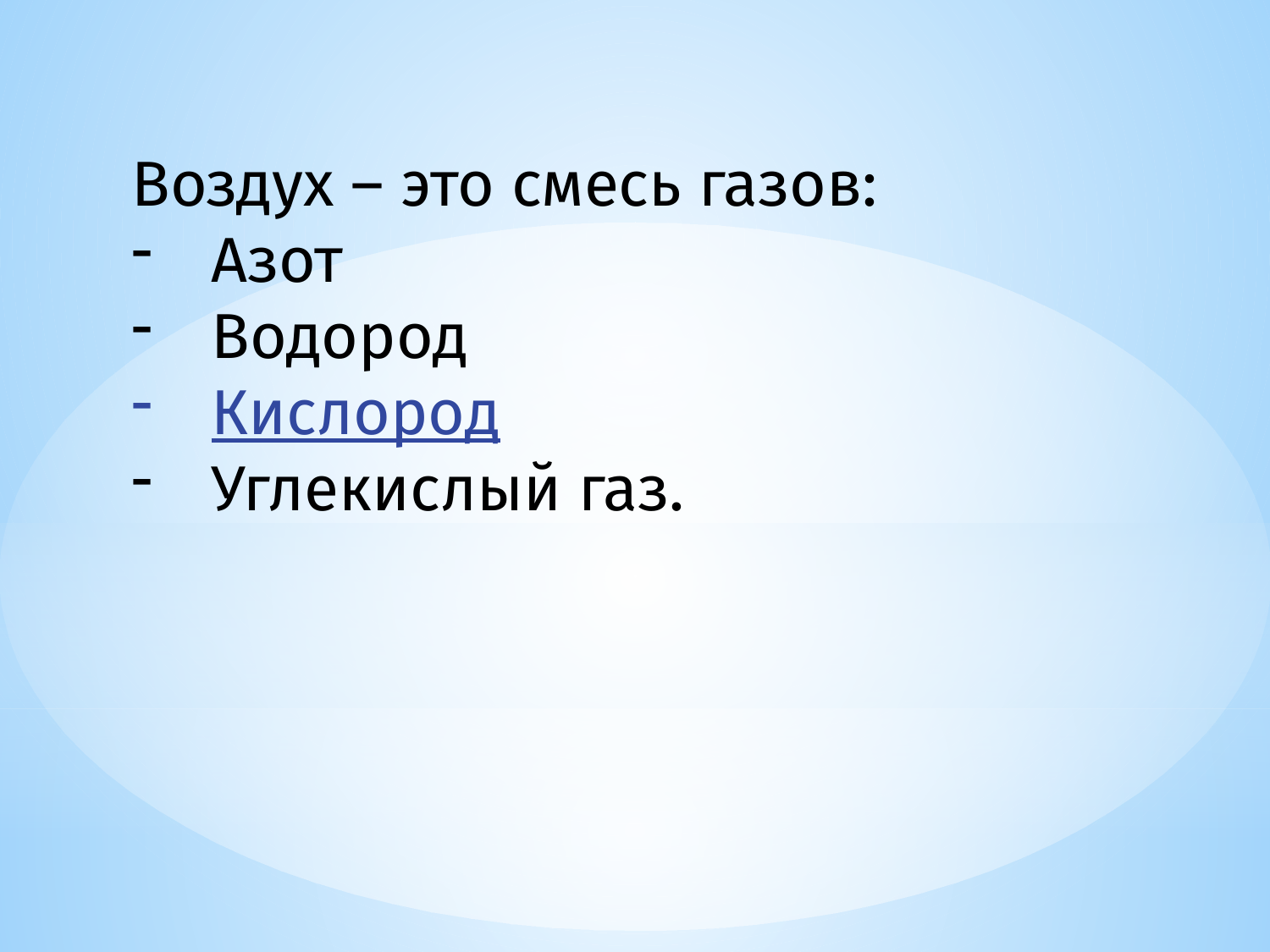

Воздух – это смесь газов:
Азот
Водород
Кислород
Углекислый газ.